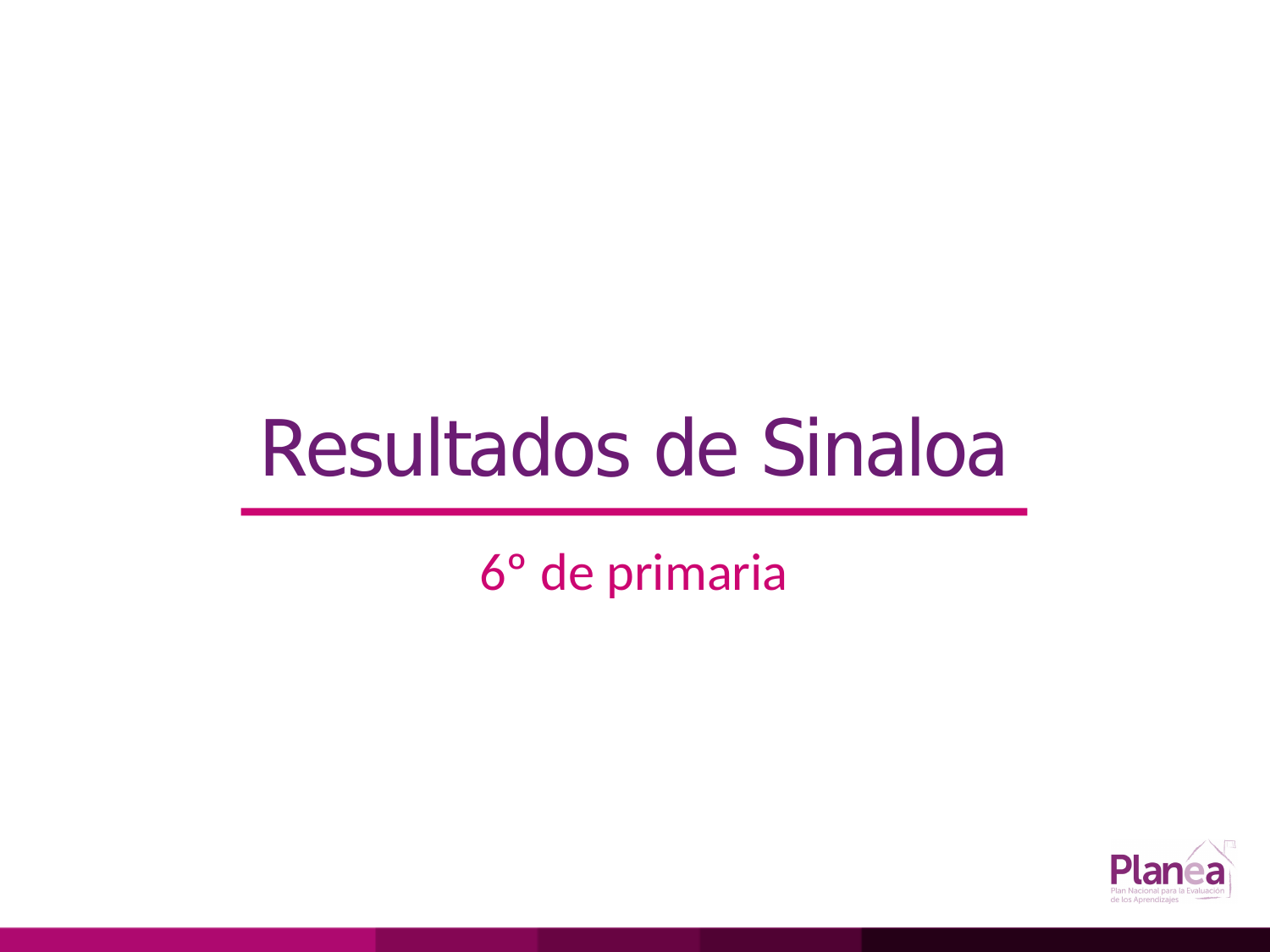

# Resultados de Sinaloa

6º de primaria